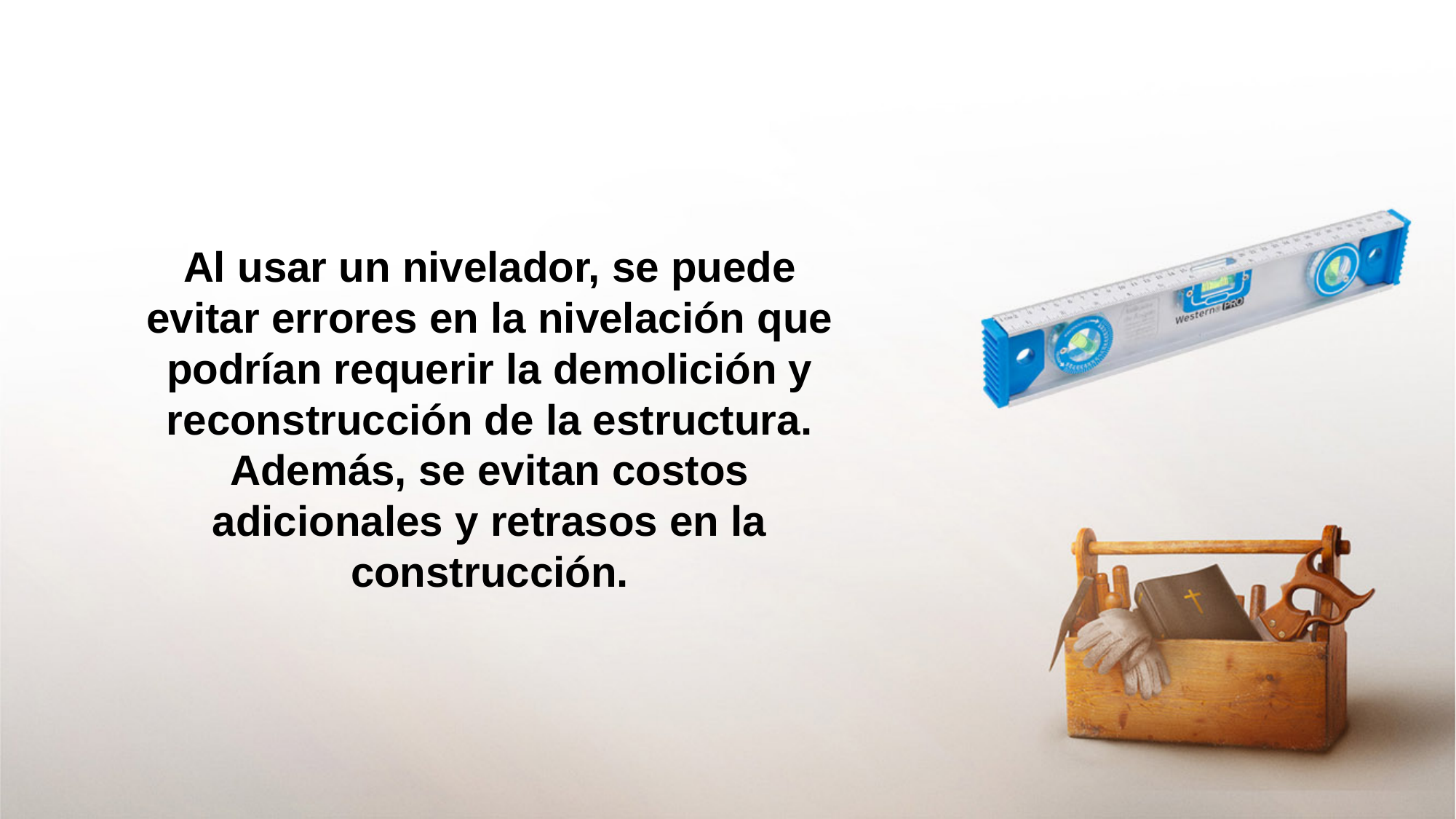

Al usar un nivelador, se puede evitar errores en la nivelación que podrían requerir la demolición y reconstrucción de la estructura. Además, se evitan costos adicionales y retrasos en la construcción.